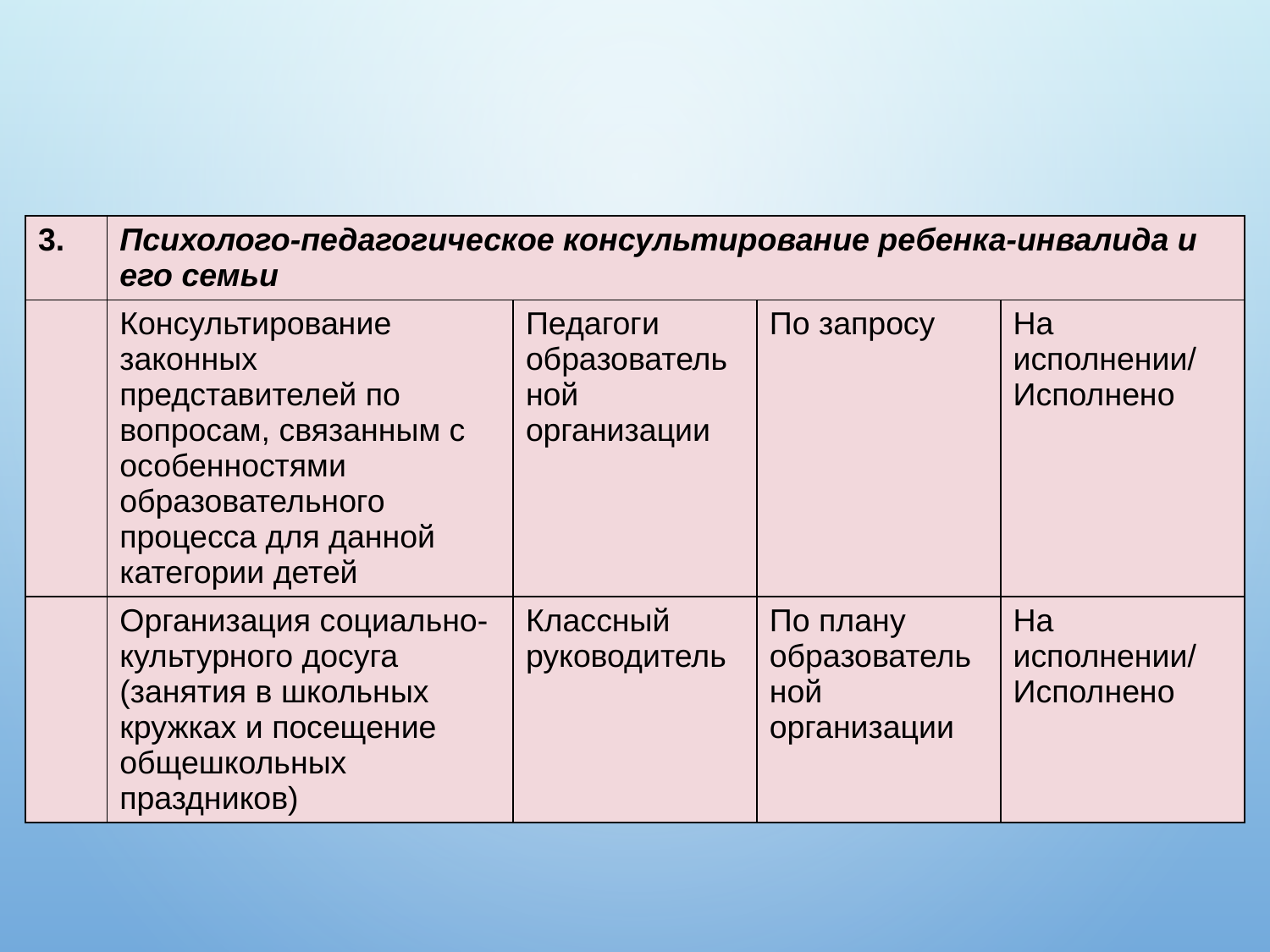

| 3. | Психолого-педагогическое консультирование ребенка-инвалида и его семьи |  |  |  |
| --- | --- | --- | --- | --- |
|  | Консультирование законных представителей по вопросам, связанным с особенностями образовательного процесса для данной категории детей | Педагоги образовательной организации | По запросу | На исполнении/ Исполнено |
|  | Организация социально-культурного досуга (занятия в школьных кружках и посещение общешкольных праздников) | Классный руководитель | По плану образовательной организации | На исполнении/ Исполнено |